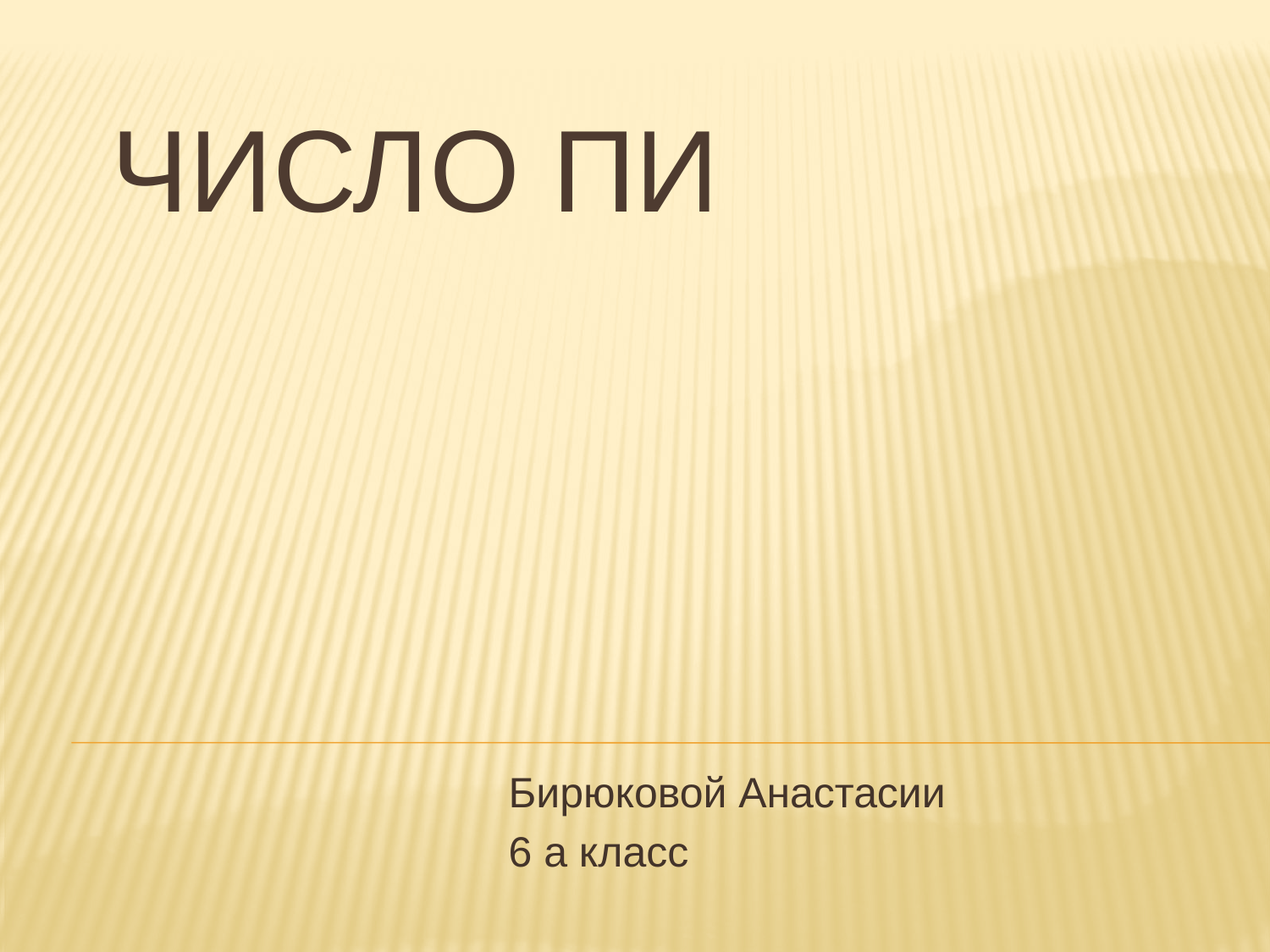

# Число Пи
Бирюковой Анастасии
6 а класс